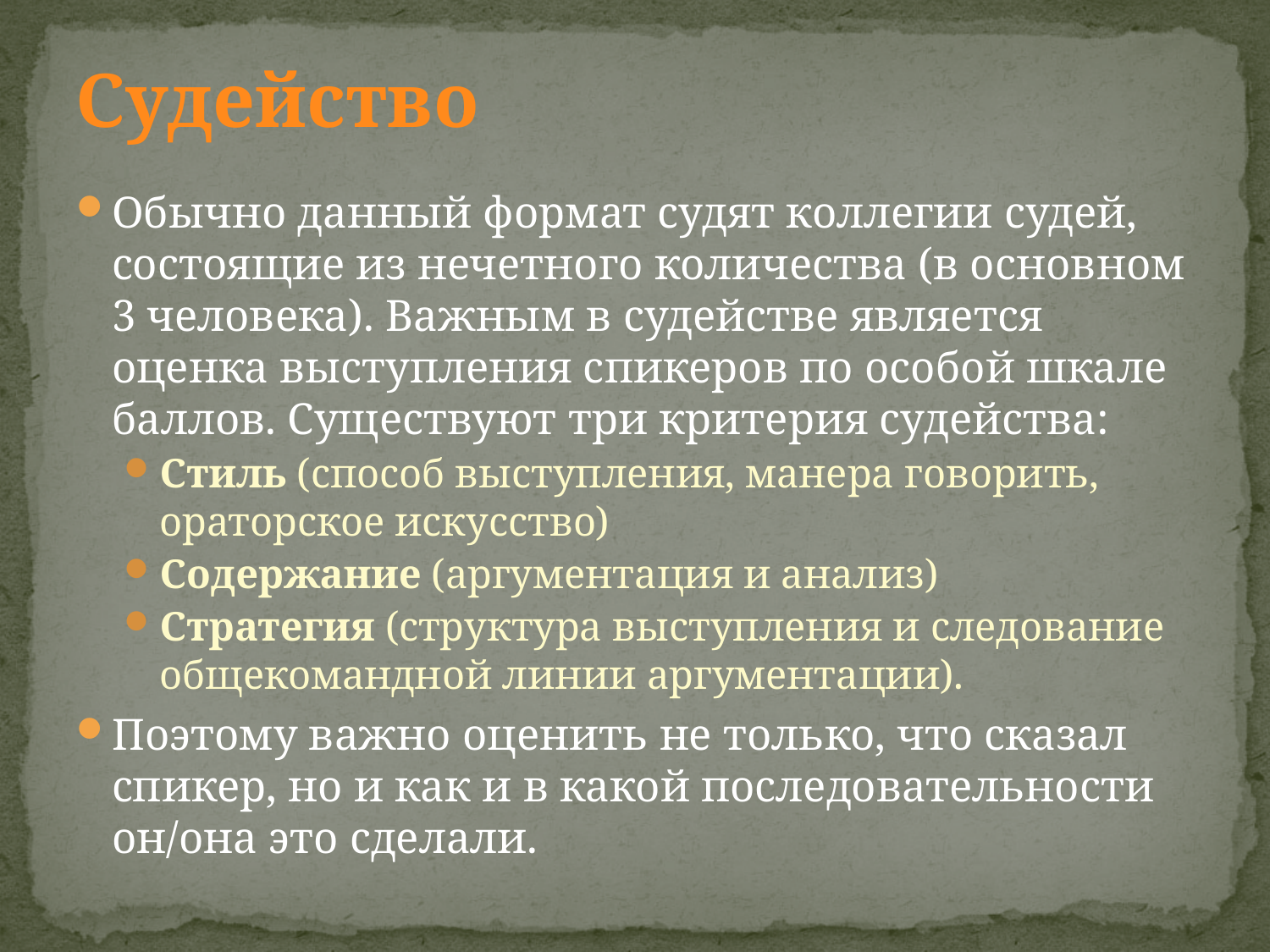

# Судейство
Обычно данный формат судят коллегии судей, состоящие из нечетного количества (в основном 3 человека). Важным в судействе является оценка выступления спикеров по особой шкале баллов. Существуют три критерия судейства:
Стиль (способ выступления, манера говорить, ораторское искусство)
Содержание (аргументация и анализ)
Стратегия (структура выступления и следование общекомандной линии аргументации).
Поэтому важно оценить не только, что сказал спикер, но и как и в какой последовательности он/она это сделали.